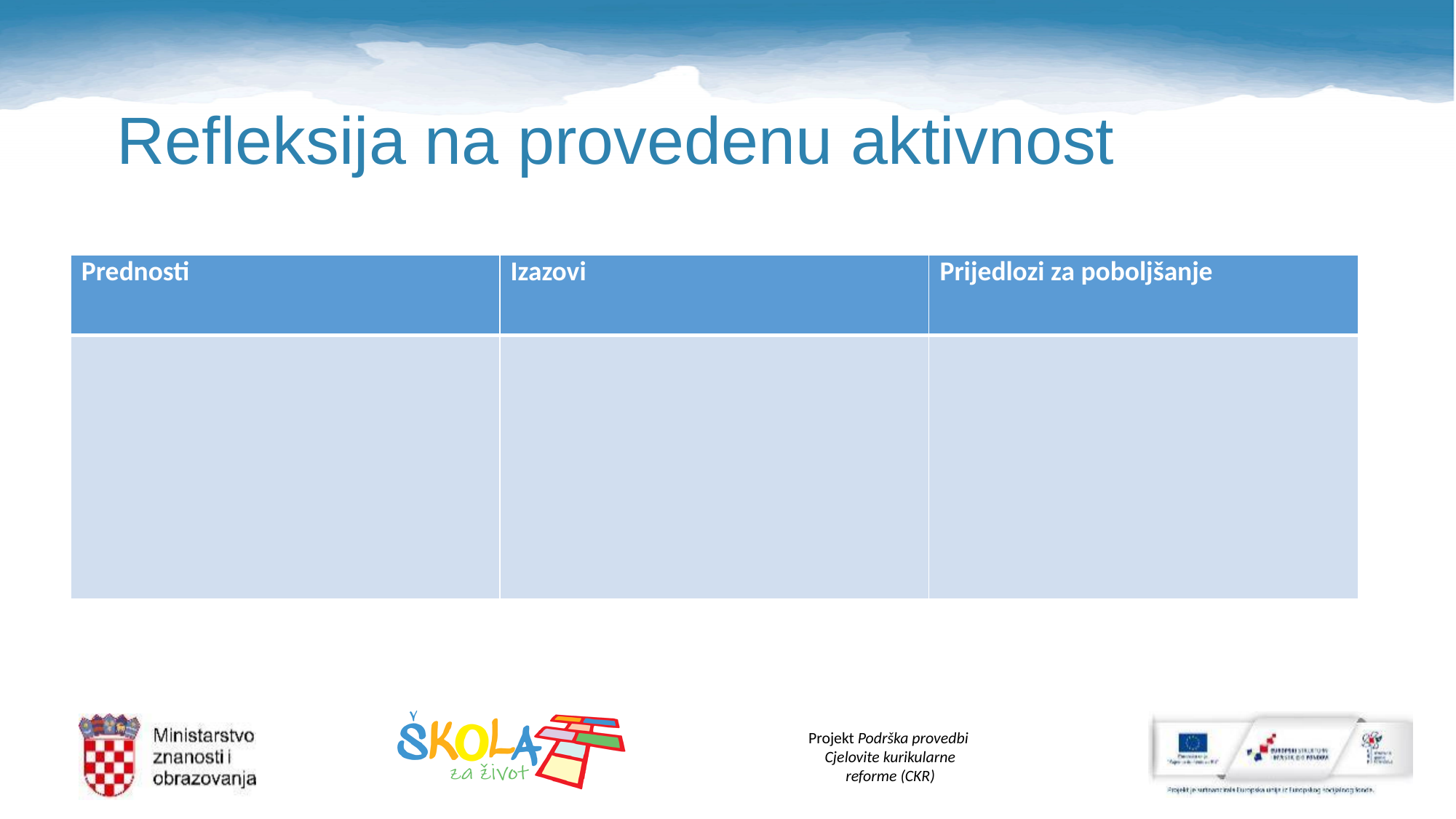

# Refleksija na provedenu aktivnost
| Prednosti | Izazovi | Prijedlozi za poboljšanje |
| --- | --- | --- |
|  |  |  |